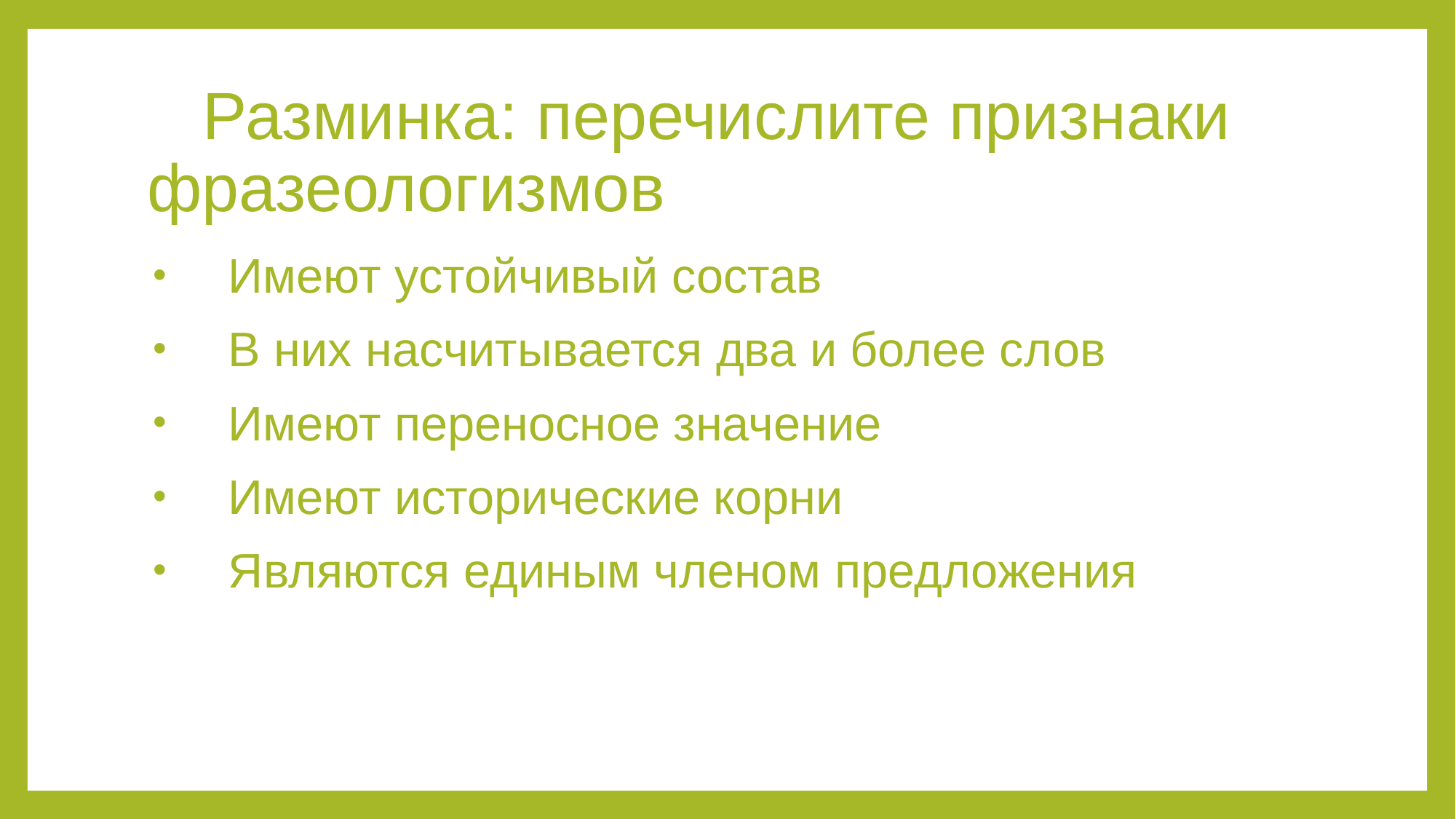

# Разминка: перечислите признаки фразеологизмов
    Имеют устойчивый состав
    В них насчитывается два и более слов
    Имеют переносное значение
    Имеют исторические корни
    Являются единым членом предложения